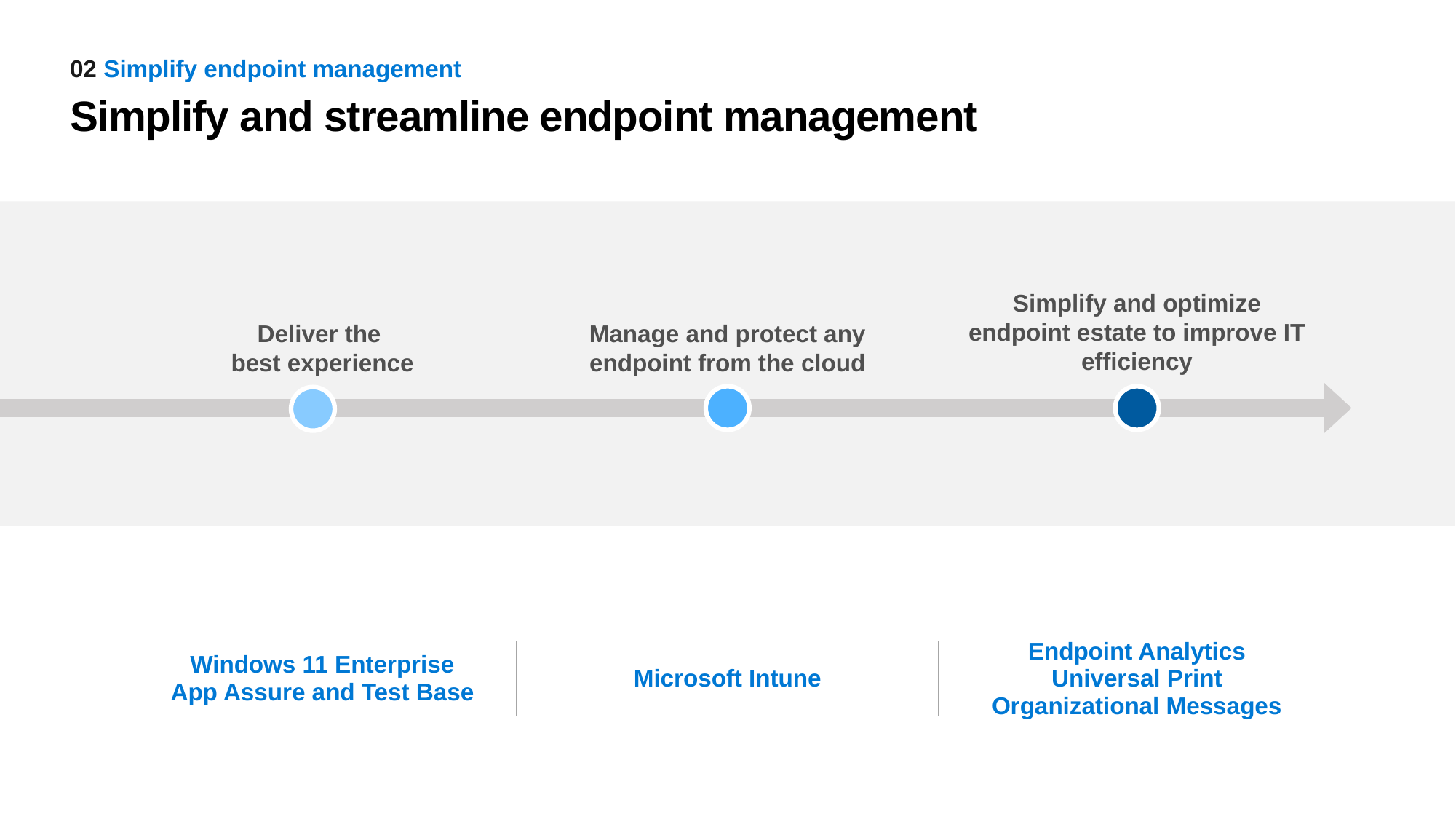

02 Simplify endpoint management
Simplify and streamline endpoint management

Simplify and optimize endpoint estate to improve IT efficiency
Deliver the
best experience
Manage and protect any endpoint from the cloud

Endpoint Analytics
Universal Print
Organizational Messages
Windows 11 Enterprise
App Assure and Test Base
Microsoft Intune